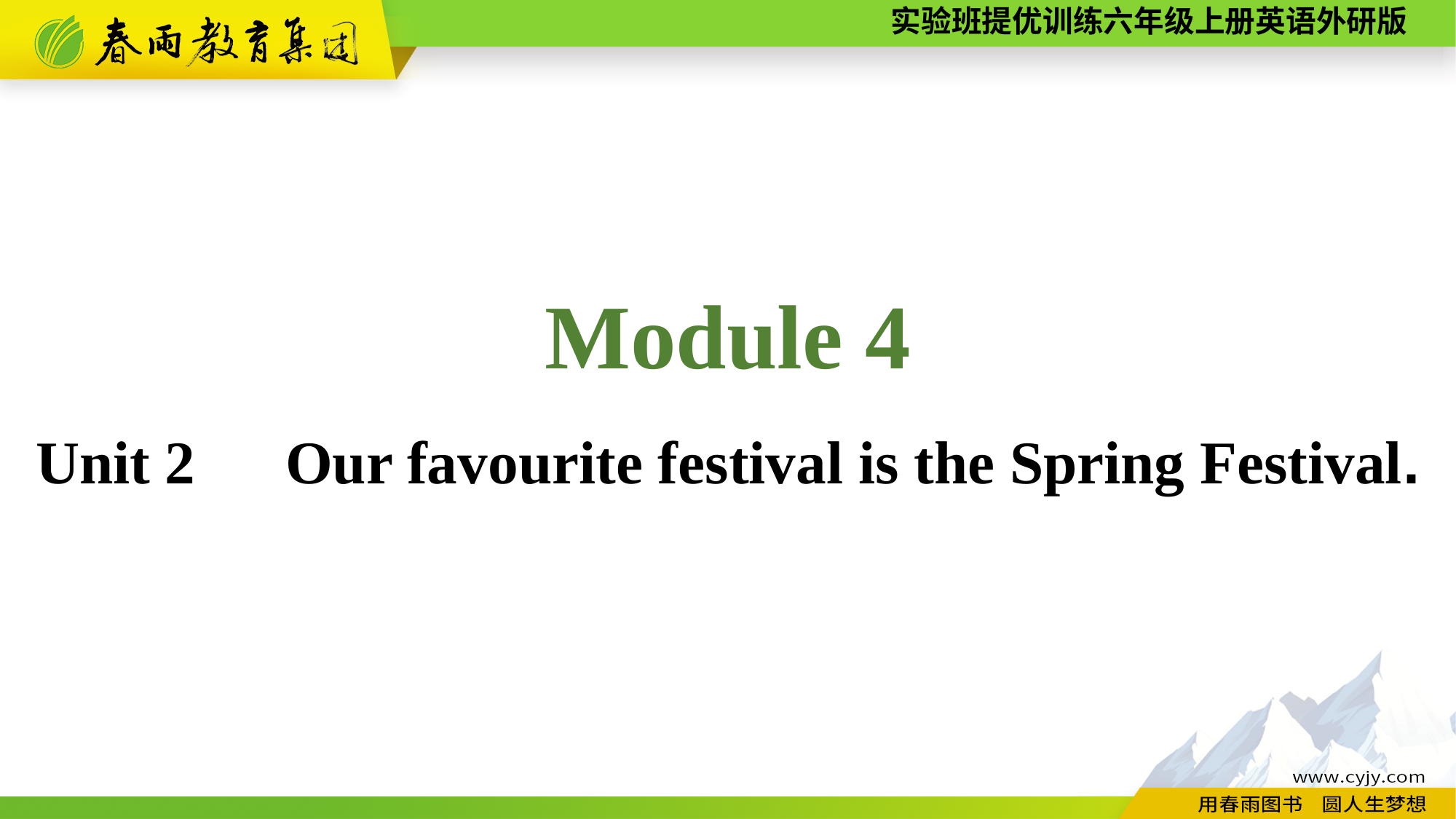

Module 4
Unit 2　Our favourite festival is the Spring Festival.